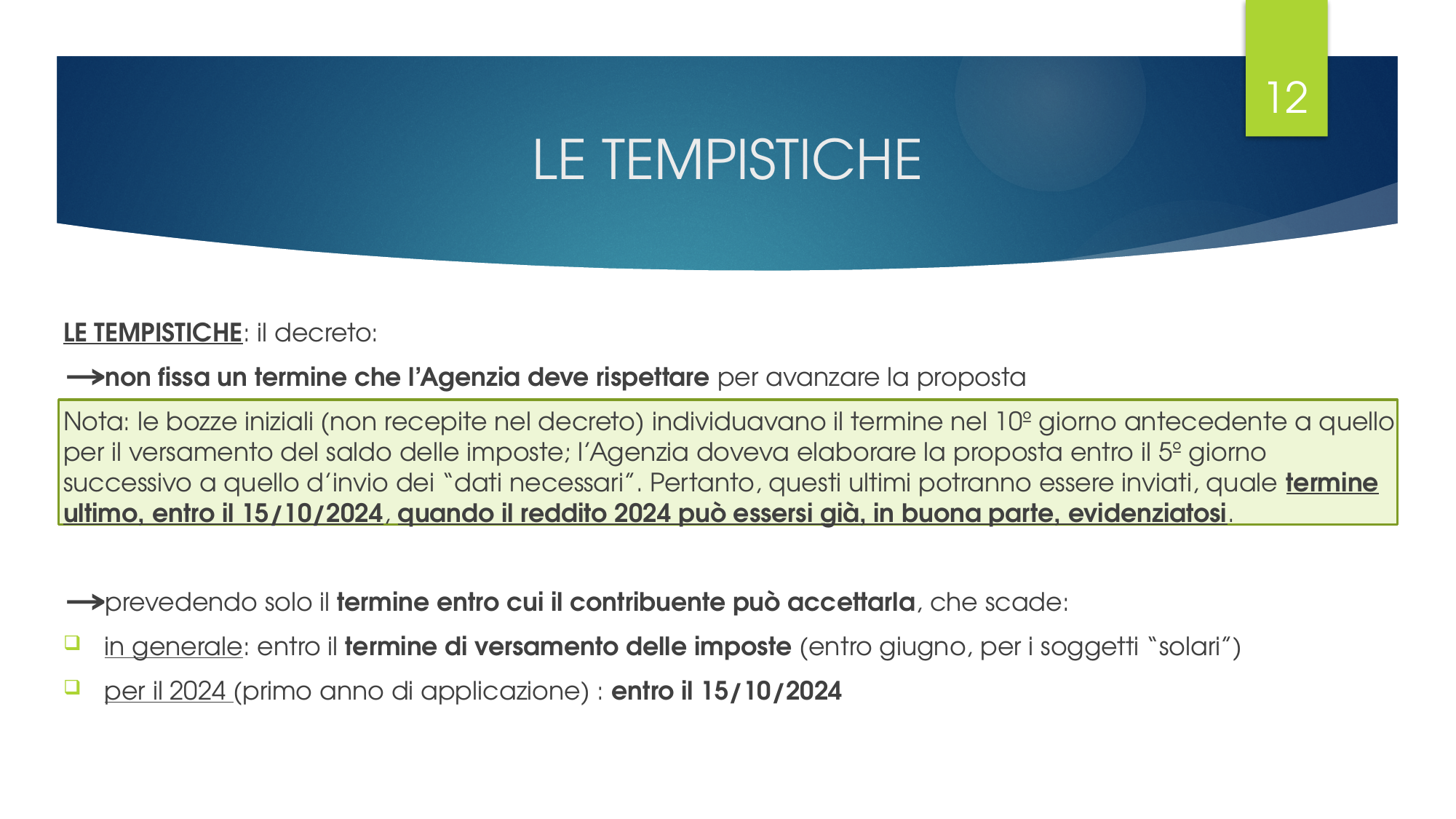

12
# LE TEMPISTICHE
LE TEMPISTICHE: il decreto:
non fissa un termine che l’Agenzia deve rispettare per avanzare la proposta
Nota: le bozze iniziali (non recepite nel decreto) individuavano il termine nel 10º giorno antecedente a quello per il versamento del saldo delle imposte; l’Agenzia doveva elaborare la proposta entro il 5º giorno successivo a quello d’invio dei “dati necessari”. Pertanto, questi ultimi potranno essere inviati, quale termine ultimo, entro il 15/10/2024, quando il reddito 2024 può essersi già, in buona parte, evidenziatosi.

prevedendo solo il termine entro cui il contribuente può accettarla, che scade:
in generale: entro il termine di versamento delle imposte (entro giugno, per i soggetti “solari”)
per il 2024 (primo anno di applicazione) : entro il 15/10/2024